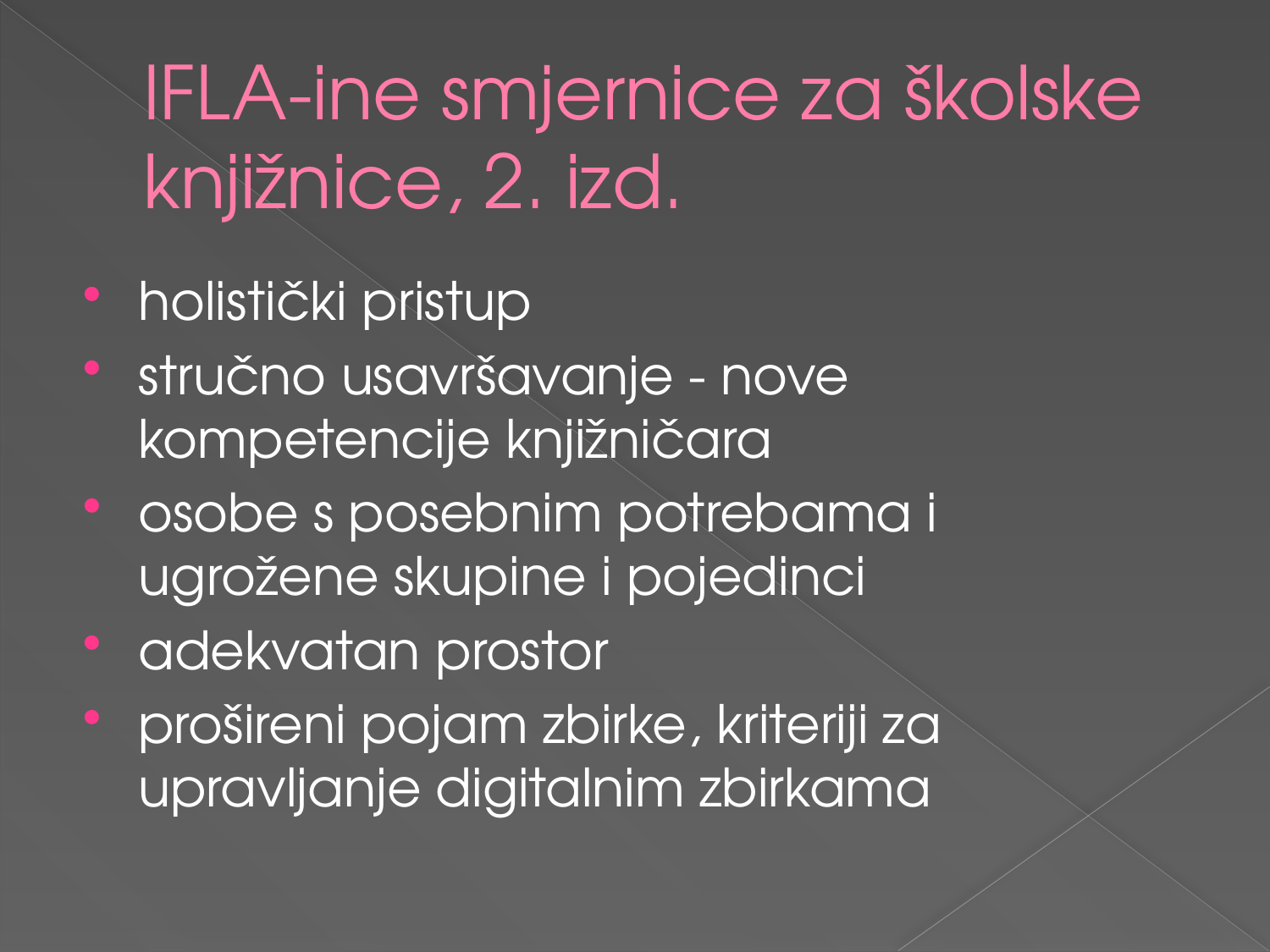

# IFLA-ine smjernice za školske knjižnice, 2. izd.
holistički pristup
stručno usavršavanje - nove kompetencije knjižničara
osobe s posebnim potrebama i ugrožene skupine i pojedinci
adekvatan prostor
prošireni pojam zbirke, kriteriji za upravljanje digitalnim zbirkama